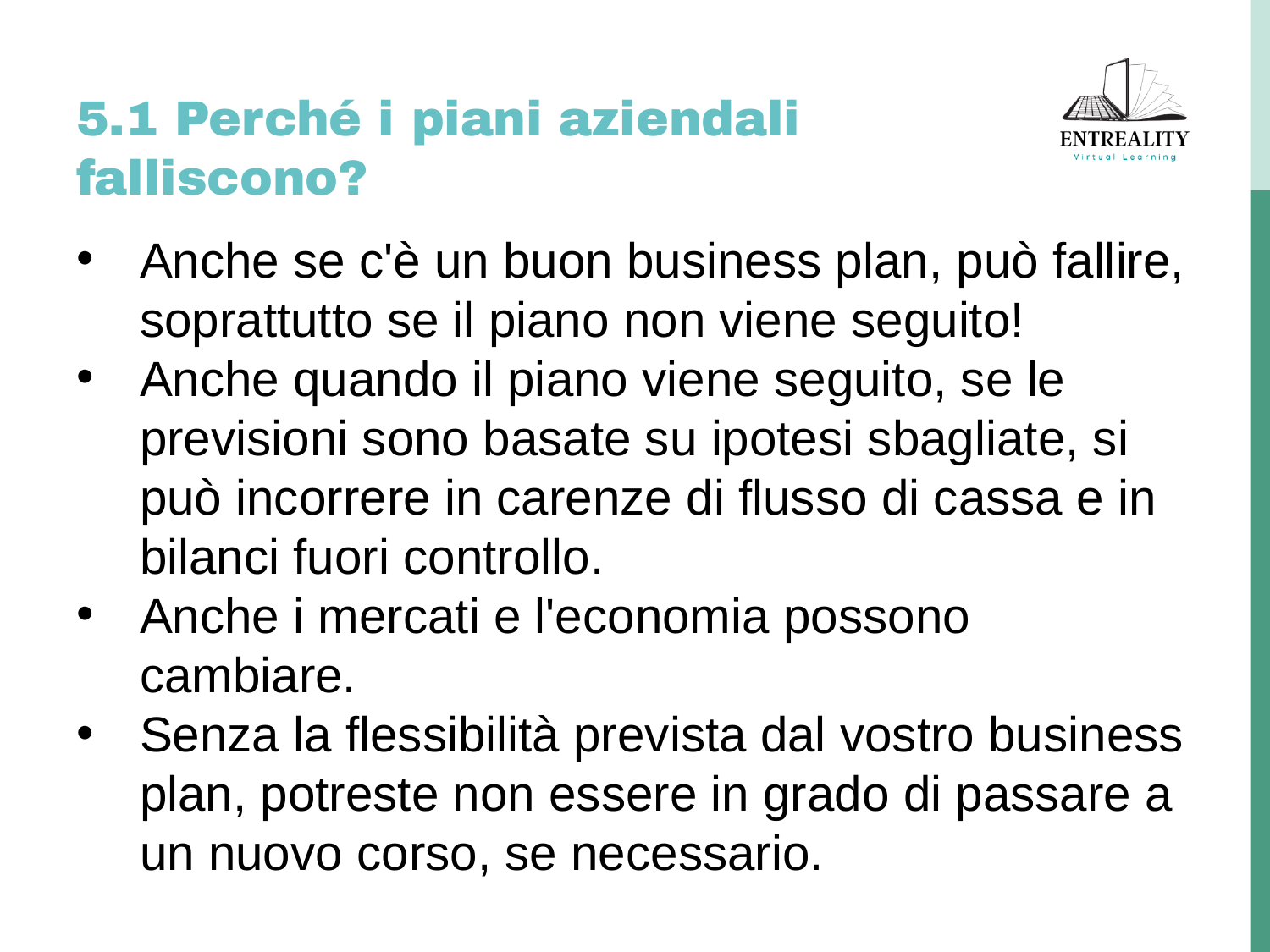

# 5.1 Perché i piani aziendali falliscono?
Anche se c'è un buon business plan, può fallire, soprattutto se il piano non viene seguito!
Anche quando il piano viene seguito, se le previsioni sono basate su ipotesi sbagliate, si può incorrere in carenze di flusso di cassa e in bilanci fuori controllo.
Anche i mercati e l'economia possono cambiare.
Senza la flessibilità prevista dal vostro business plan, potreste non essere in grado di passare a un nuovo corso, se necessario.